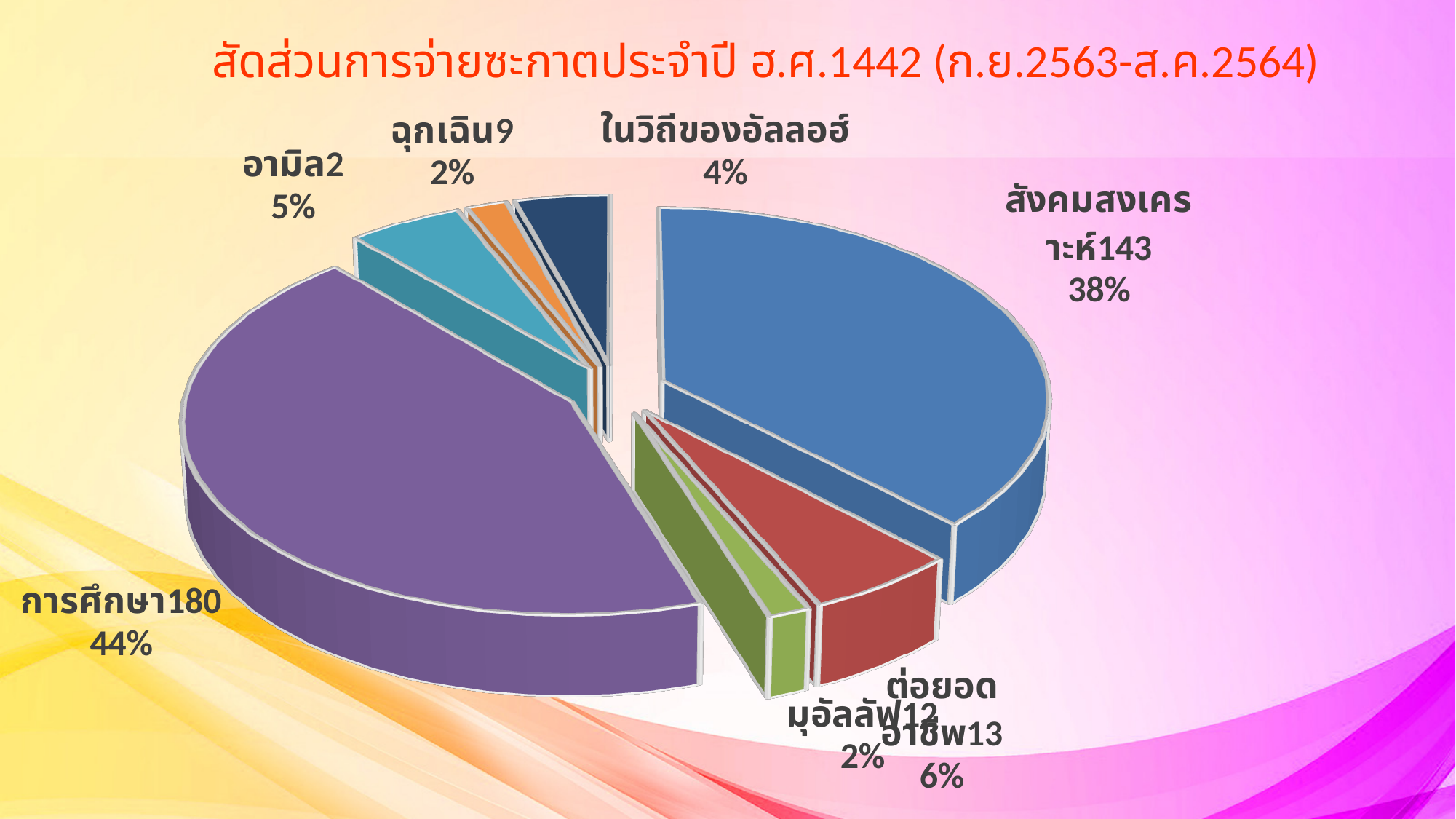

# สัดส่วนการจ่ายซะกาตประจำปี ฮ.ศ.1442 (ก.ย.2563-ส.ค.2564)

[unsupported chart]